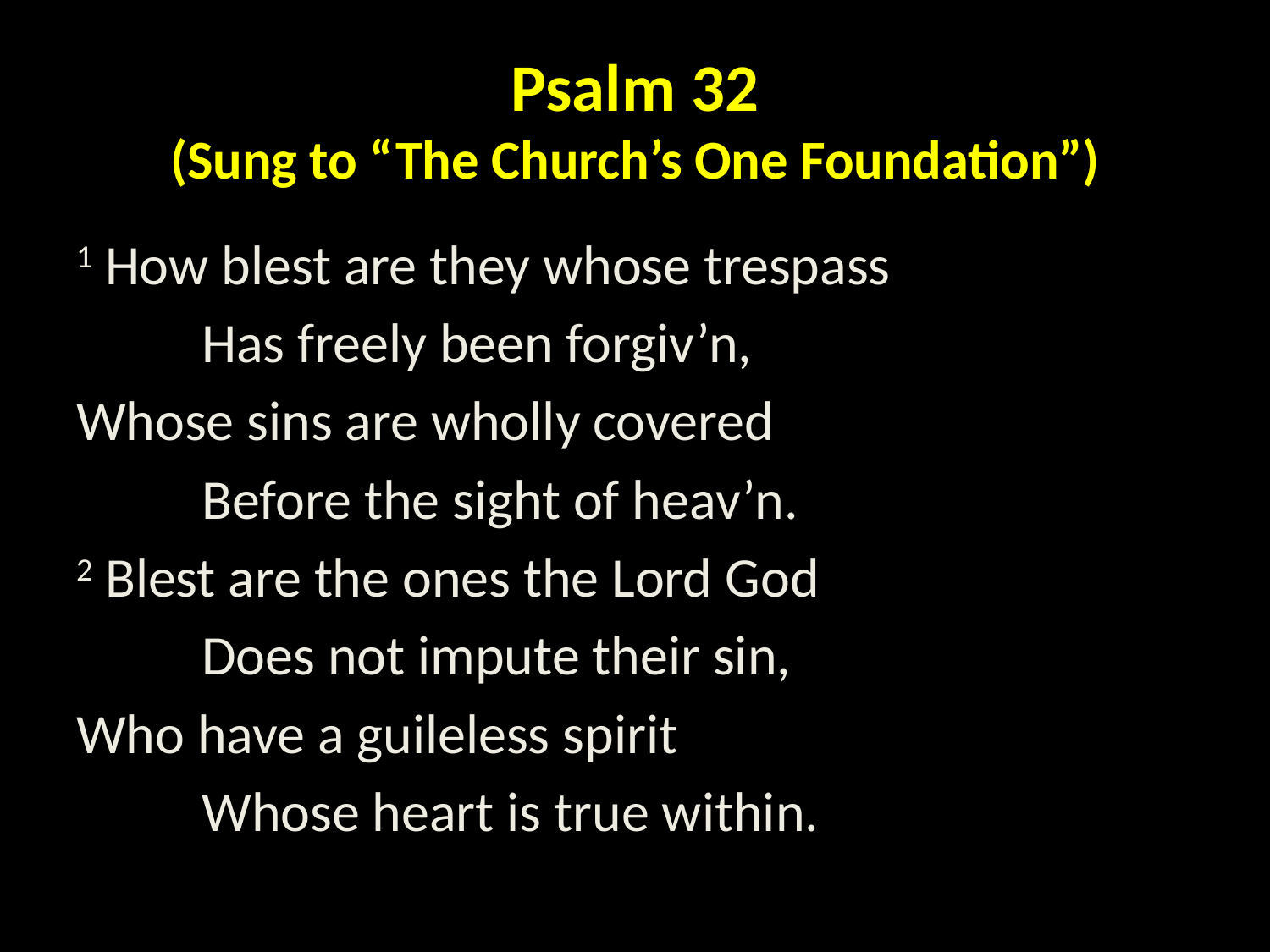

# Psalm 32 (Sung to “The Church’s One Foundation”)
1 How blest are they whose trespass
	Has freely been forgiv’n,
Whose sins are wholly covered
	Before the sight of heav’n.
2 Blest are the ones the Lord God
	Does not impute their sin,
Who have a guileless spirit
	Whose heart is true within.